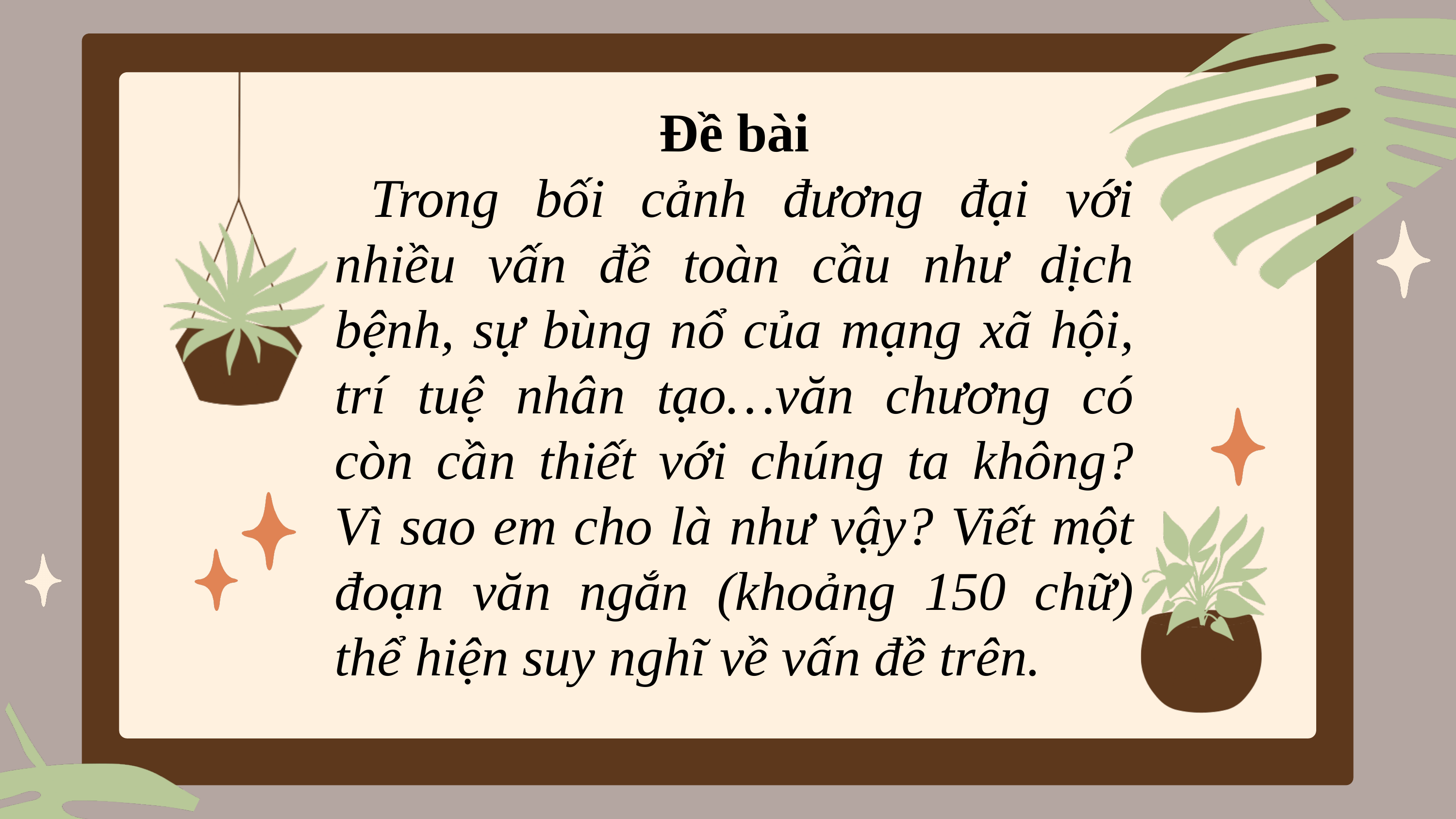

Đề bài
 Trong bối cảnh đương đại với nhiều vấn đề toàn cầu như dịch bệnh, sự bùng nổ của mạng xã hội, trí tuệ nhân tạo…văn chương có còn cần thiết với chúng ta không? Vì sao em cho là như vậy? Viết một đoạn văn ngắn (khoảng 150 chữ) thể hiện suy nghĩ về vấn đề trên.